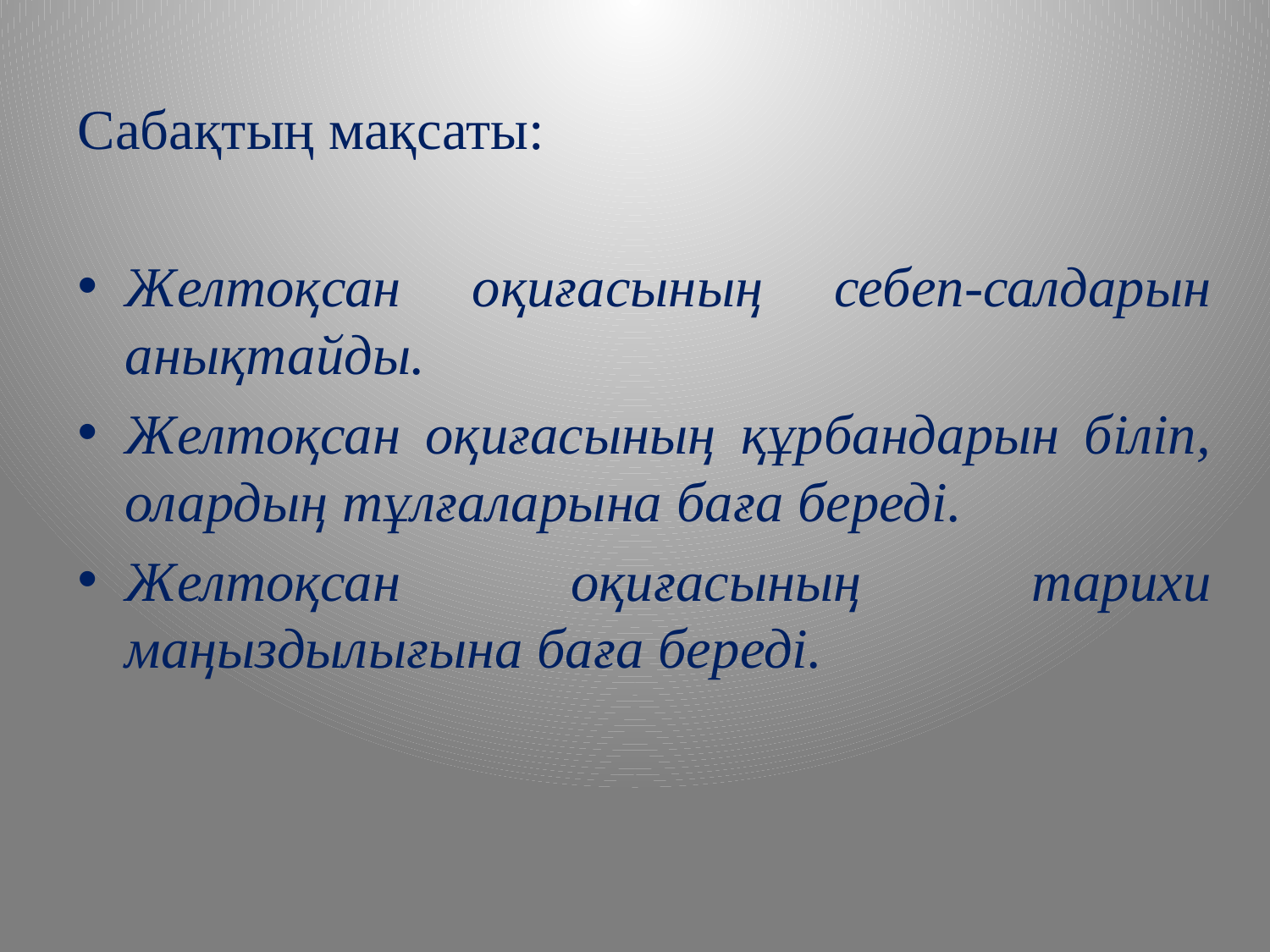

Сабақтың мақсаты:

Желтоқсан оқиғасының себеп-салдарын анықтайды.
Желтоқсан оқиғасының құрбандарын біліп, олардың тұлғаларына баға береді.
Желтоқсан оқиғасының тарихи маңыздылығына баға береді.